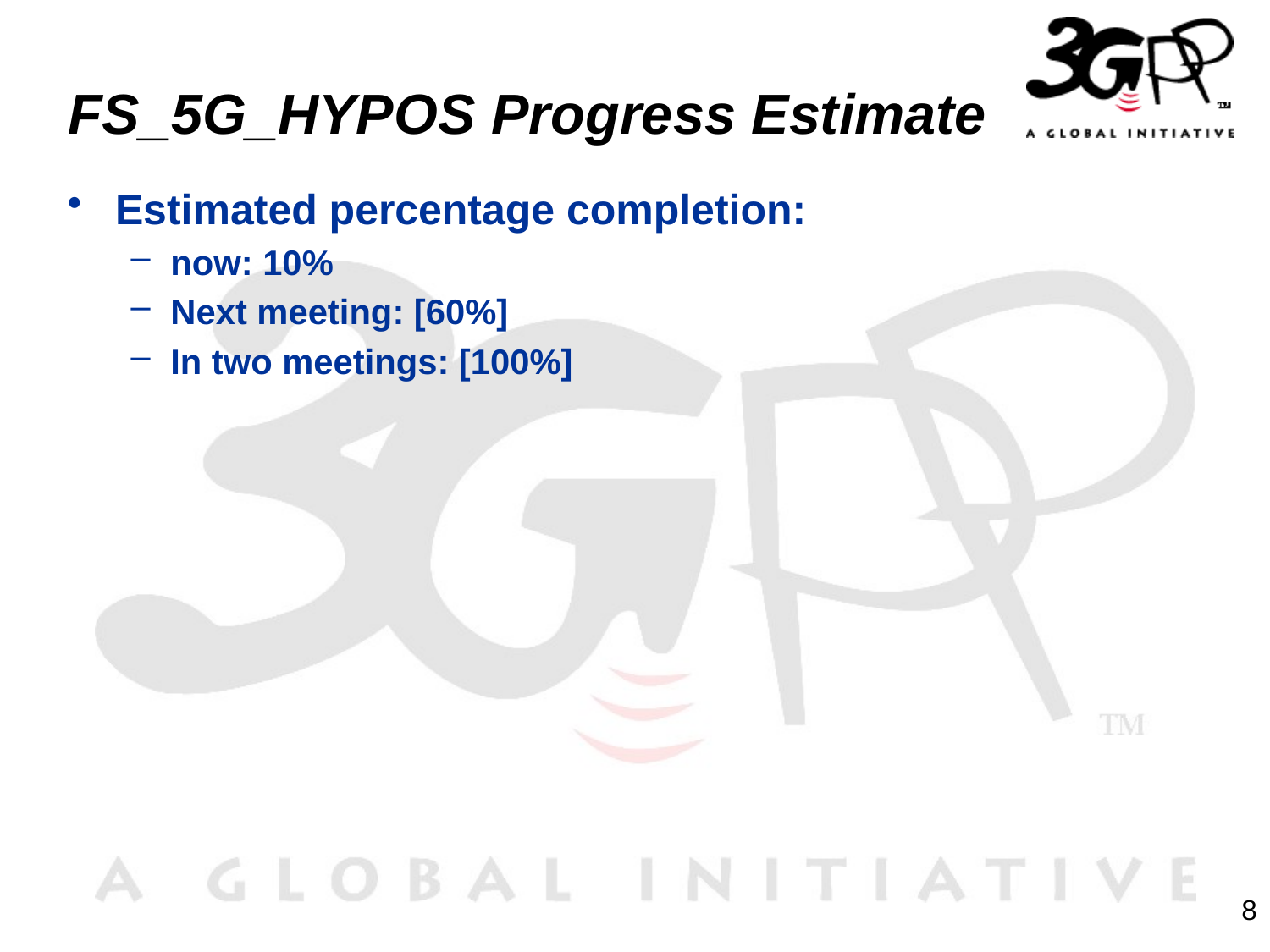

# FS_5G_HYPOS Progress Estimate
Estimated percentage completion:
now: 10%
Next meeting: [60%]
In two meetings: [100%]
8